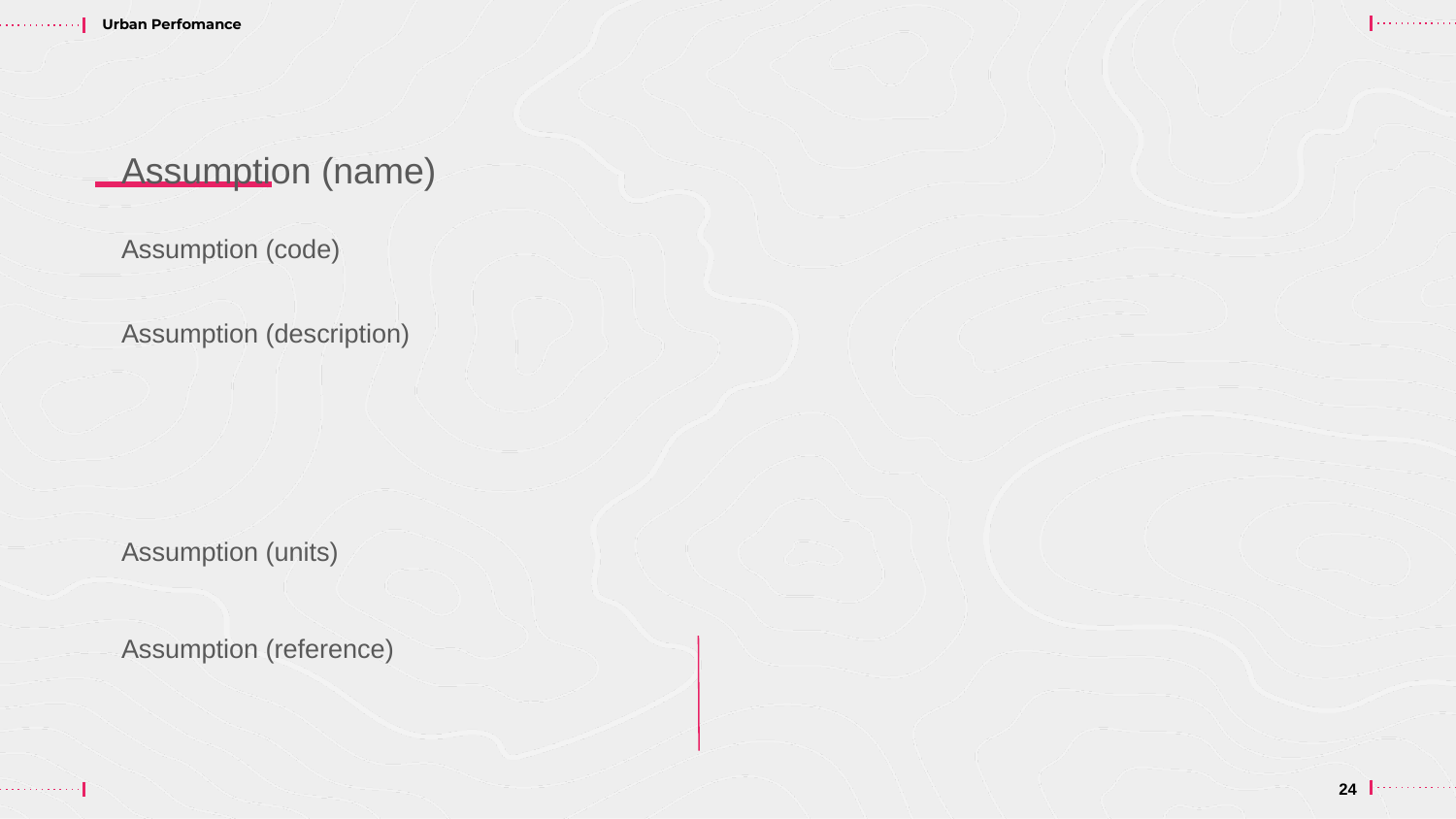

Assumption (name)
Assumption (code)
Assumption (description)
Assumption (units)
Assumption (reference)